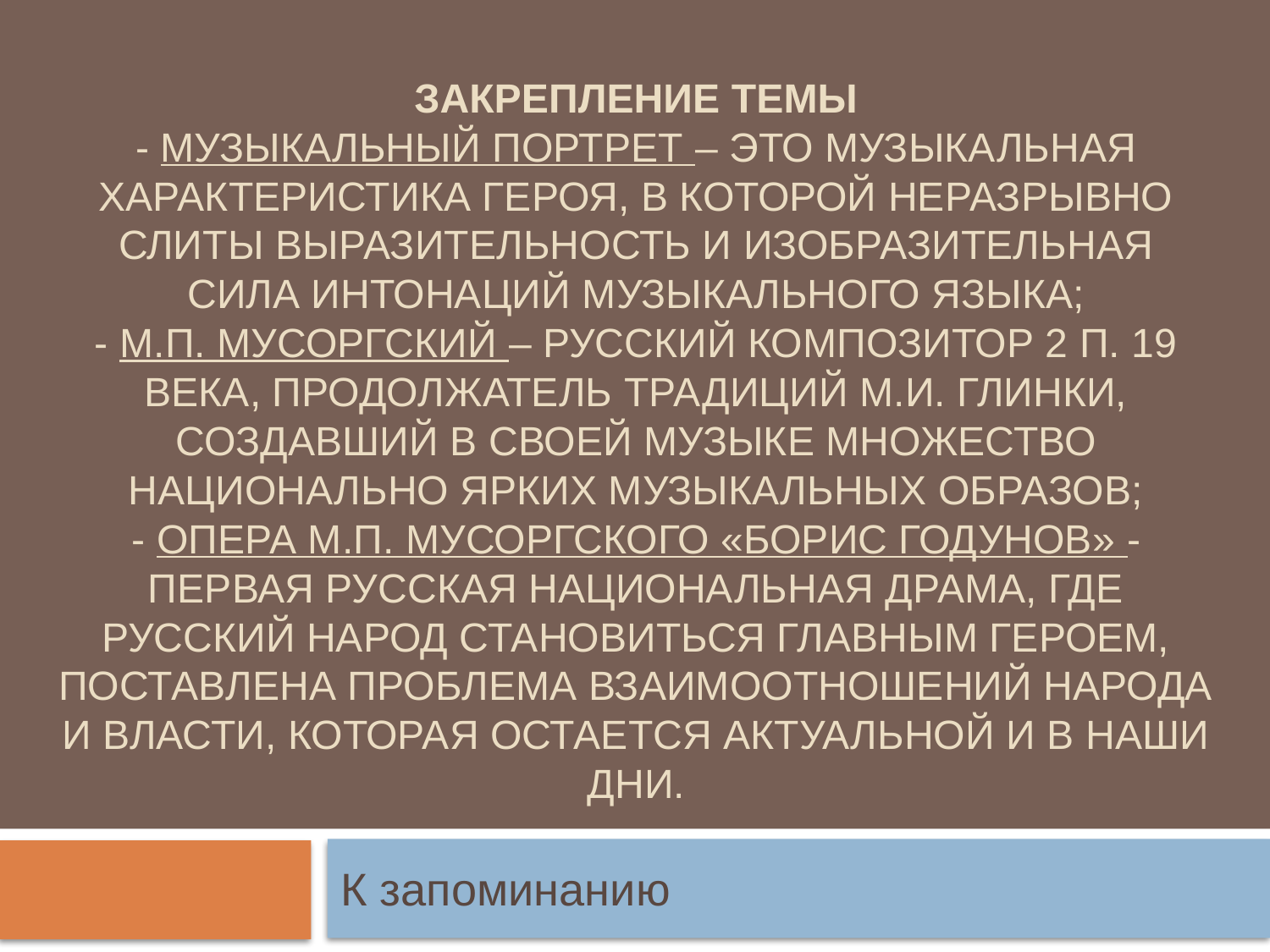

# Закрепление темы - Музыкальный портрет – это музыкальная характеристика героя, в которой неразрывно слиты выразительность и изобразительная сила интонаций музыкального языка; - М.П. Мусоргский – русский композитор 2 п. 19 века, продолжатель традиций М.И. Глинки, создавший в своей музыке множество национально ярких музыкальных образов; - Опера М.П. Мусоргского «Борис Годунов» - первая русская национальная драма, где русский народ становиться главным героем, поставлена проблема взаимоотношений народа и власти, которая остается актуальной и в наши дни.
К запоминанию